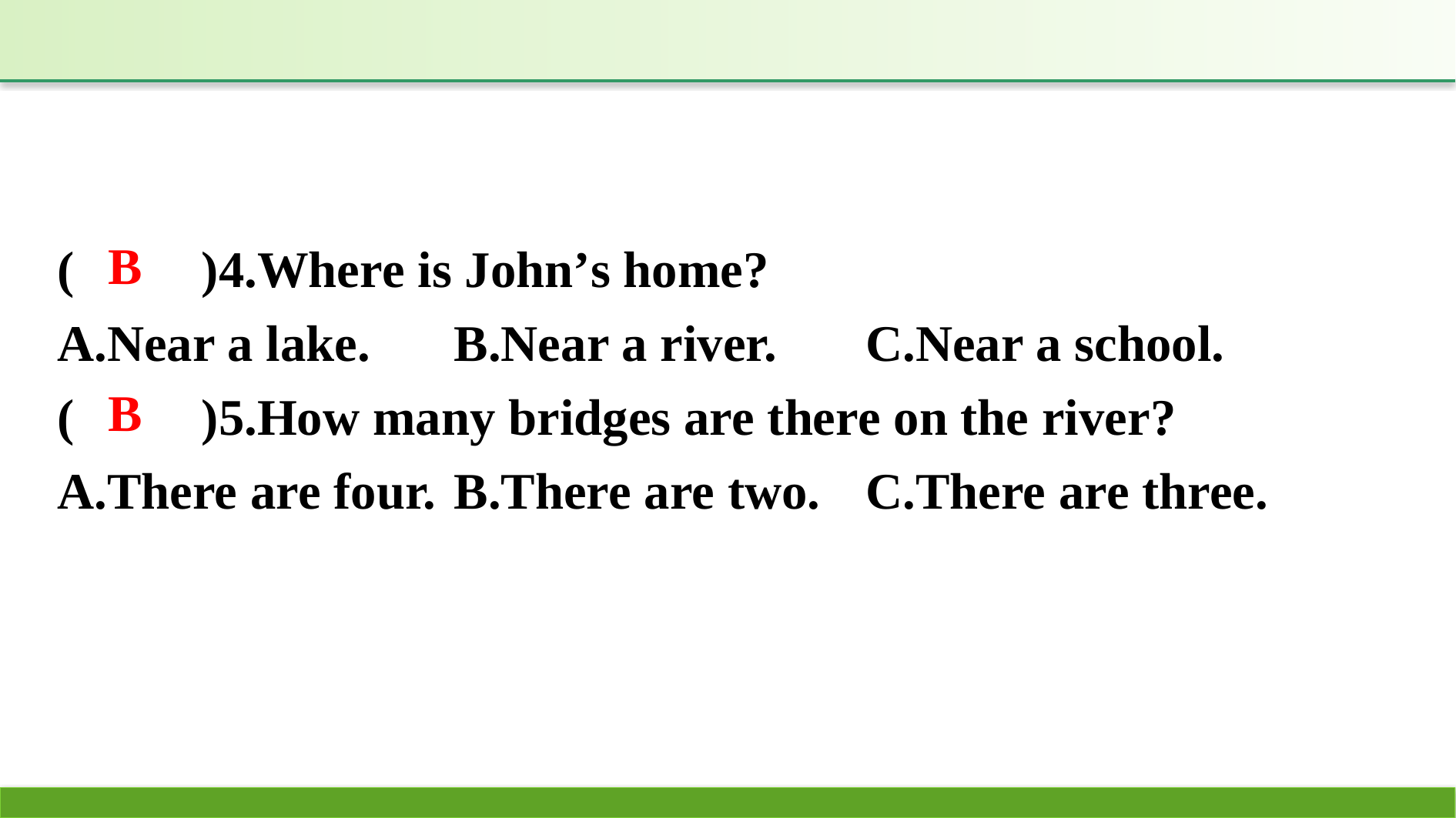

(　　)4.Where is John’s home?
A.Near a lake. 	B.Near a river. 	C.Near a school.
(　　)5.How many bridges are there on the river?
A.There are four. 	B.There are two. 	C.There are three.
B
B